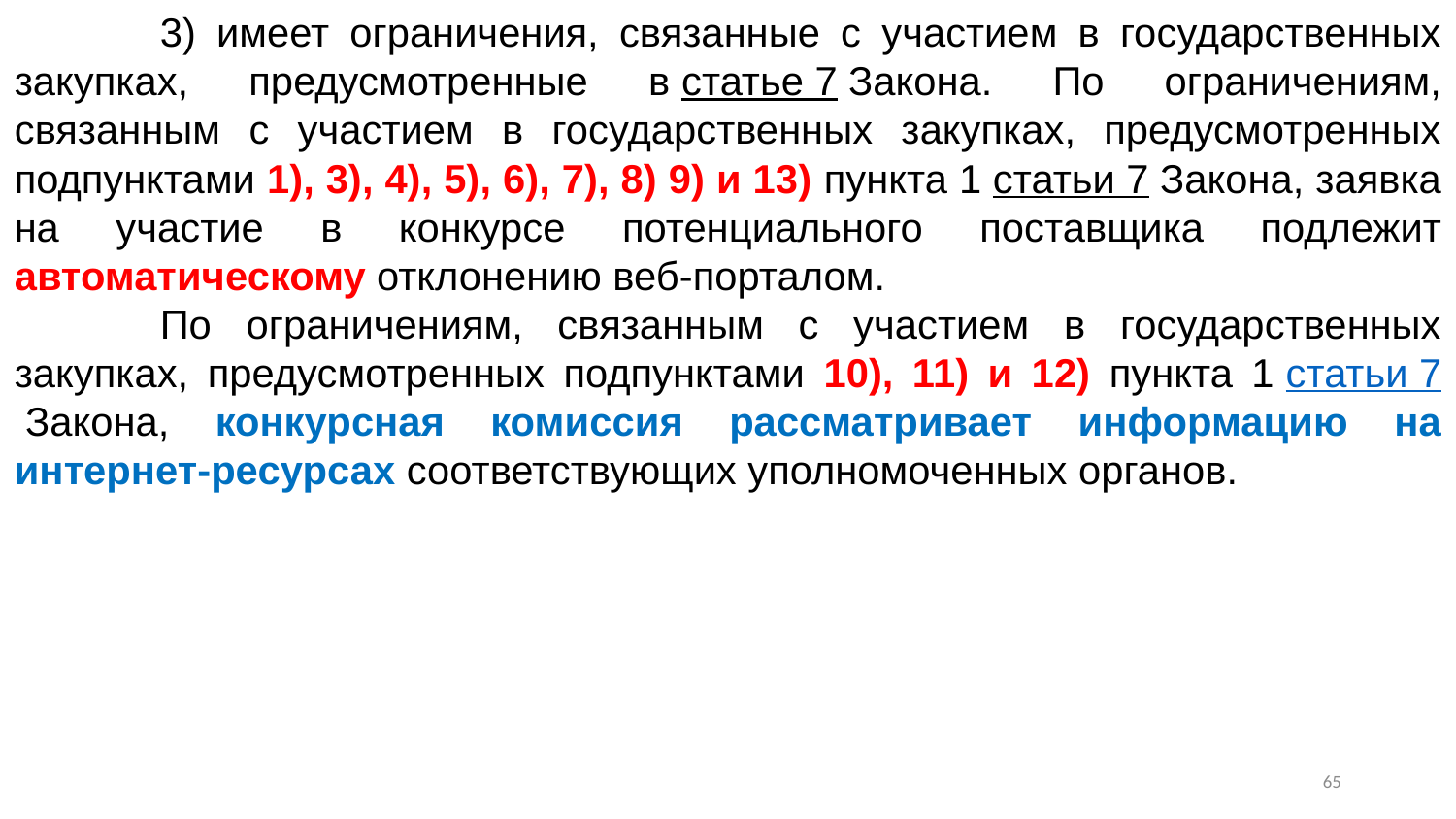

3) имеет ограничения, связанные с участием в государственных закупках, предусмотренные в статье 7 Закона. По ограничениям, связанным с участием в государственных закупках, предусмотренных подпунктами 1), 3), 4), 5), 6), 7), 8) 9) и 13) пункта 1 статьи 7 Закона, заявка на участие в конкурсе потенциального поставщика подлежит автоматическому отклонению веб-порталом.
	По ограничениям, связанным с участием в государственных закупках, предусмотренных подпунктами 10), 11) и 12) пункта 1 статьи 7 Закона, конкурсная комиссия рассматривает информацию на интернет-ресурсах соответствующих уполномоченных органов.
65